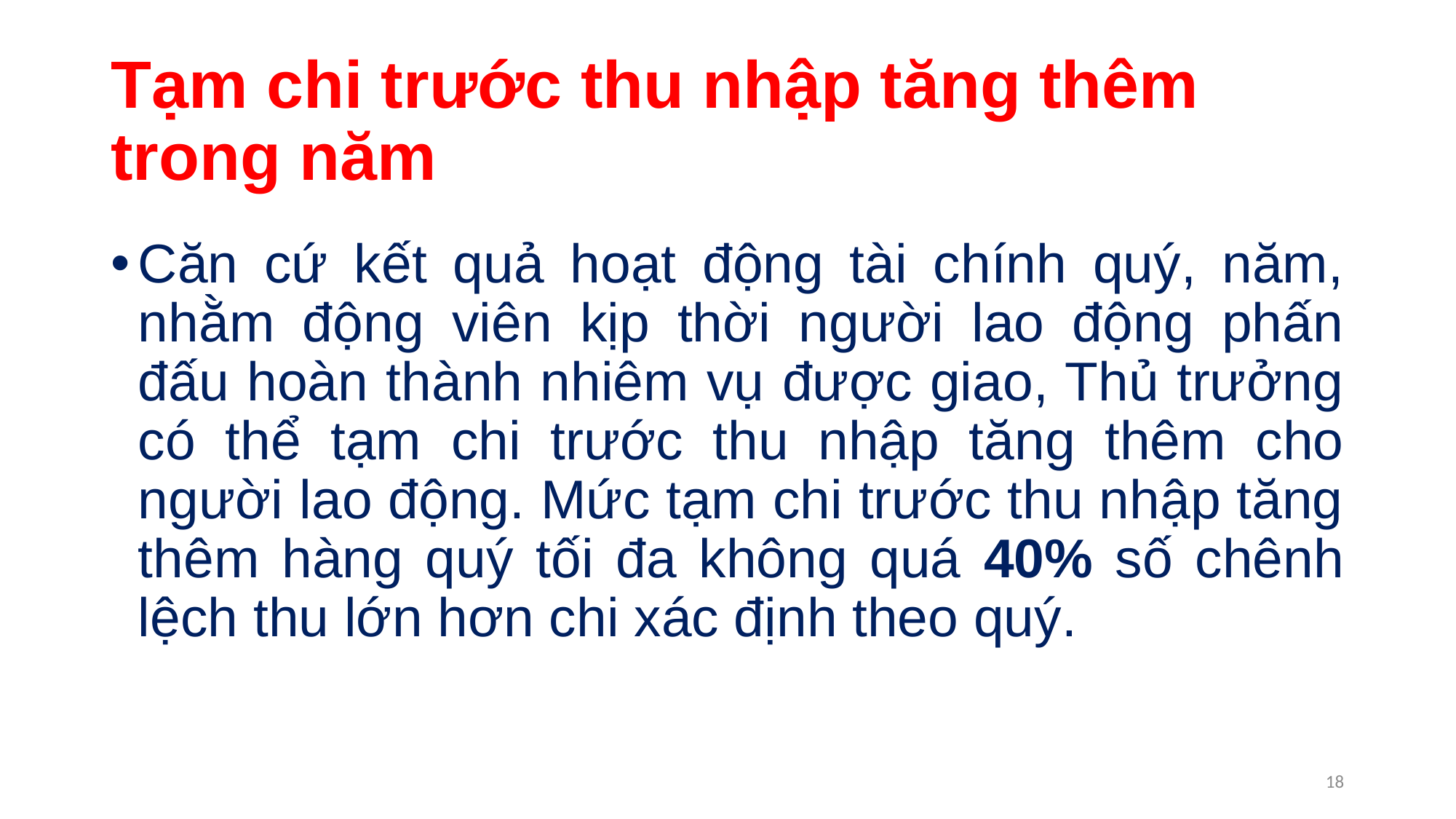

# Tạm chi trước thu nhập tăng thêm trong năm
Căn cứ kết quả hoạt động tài chính quý, năm, nhằm động viên kịp thời người lao động phấn đấu hoàn thành nhiêm vụ được giao, Thủ trưởng có thể tạm chi trước thu nhập tăng thêm cho người lao động. Mức tạm chi trước thu nhập tăng thêm hàng quý tối đa không quá 40% số chênh lệch thu lớn hơn chi xác định theo quý.
18